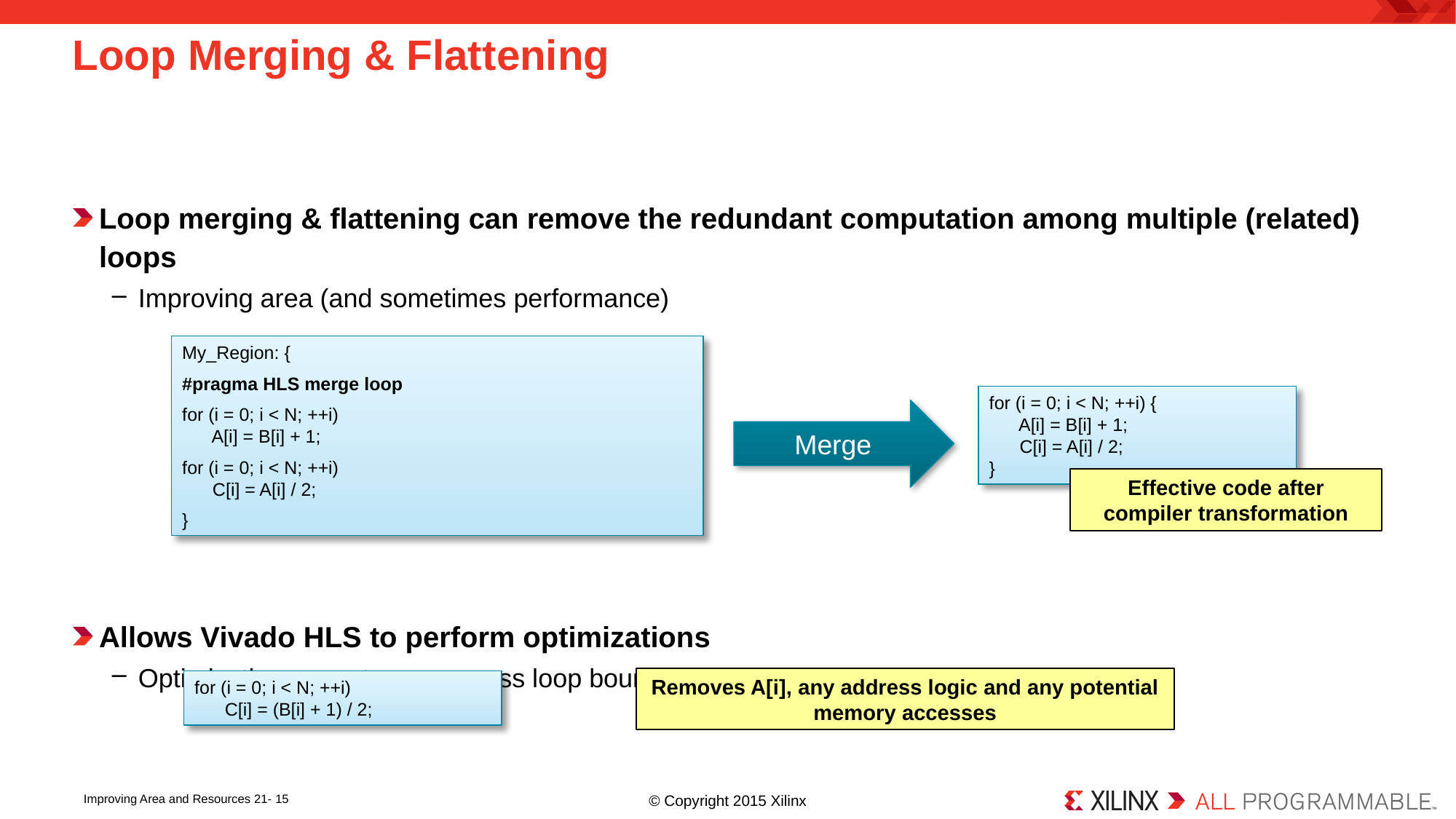

# Loop Merging & Flattening
Loop merging & flattening can remove the redundant computation among multiple (related) loops
Improving area (and sometimes performance)

Allows Vivado HLS to perform optimizations
Optimization cannot occur across loop boundaries
My_Region: {
#pragma HLS merge loop
for (i = 0; i < N; ++i)
      A[i] = B[i] + 1;
for (i = 0; i < N; ++i)
      C[i] = A[i] / 2;
}
for (i = 0; i < N; ++i) {
      A[i] = B[i] + 1;
      C[i] = A[i] / 2;
}
Merge
Effective code after compiler transformation
Removes A[i], any address logic and any potential memory accesses
for (i = 0; i < N; ++i)
      C[i] = (B[i] + 1) / 2;
21- 15
Improving Area and Resources 21- 15
© Copyright 2015 Xilinx